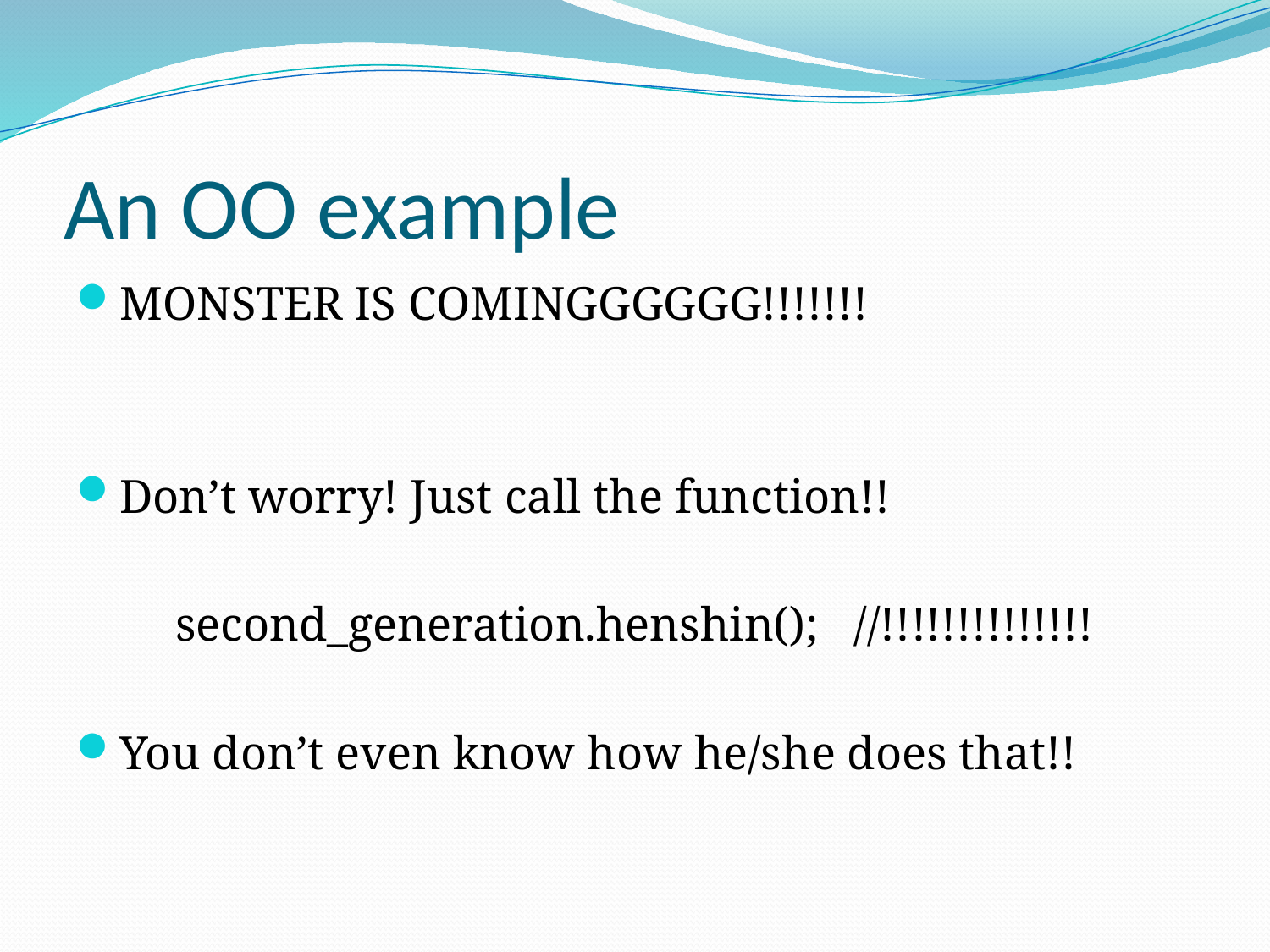

# An OO example
MONSTER IS COMINGGGGGG!!!!!!!

Don’t worry! Just call the function!!

second_generation.henshin();   //!!!!!!!!!!!!!!

You don’t even know how he/she does that!!